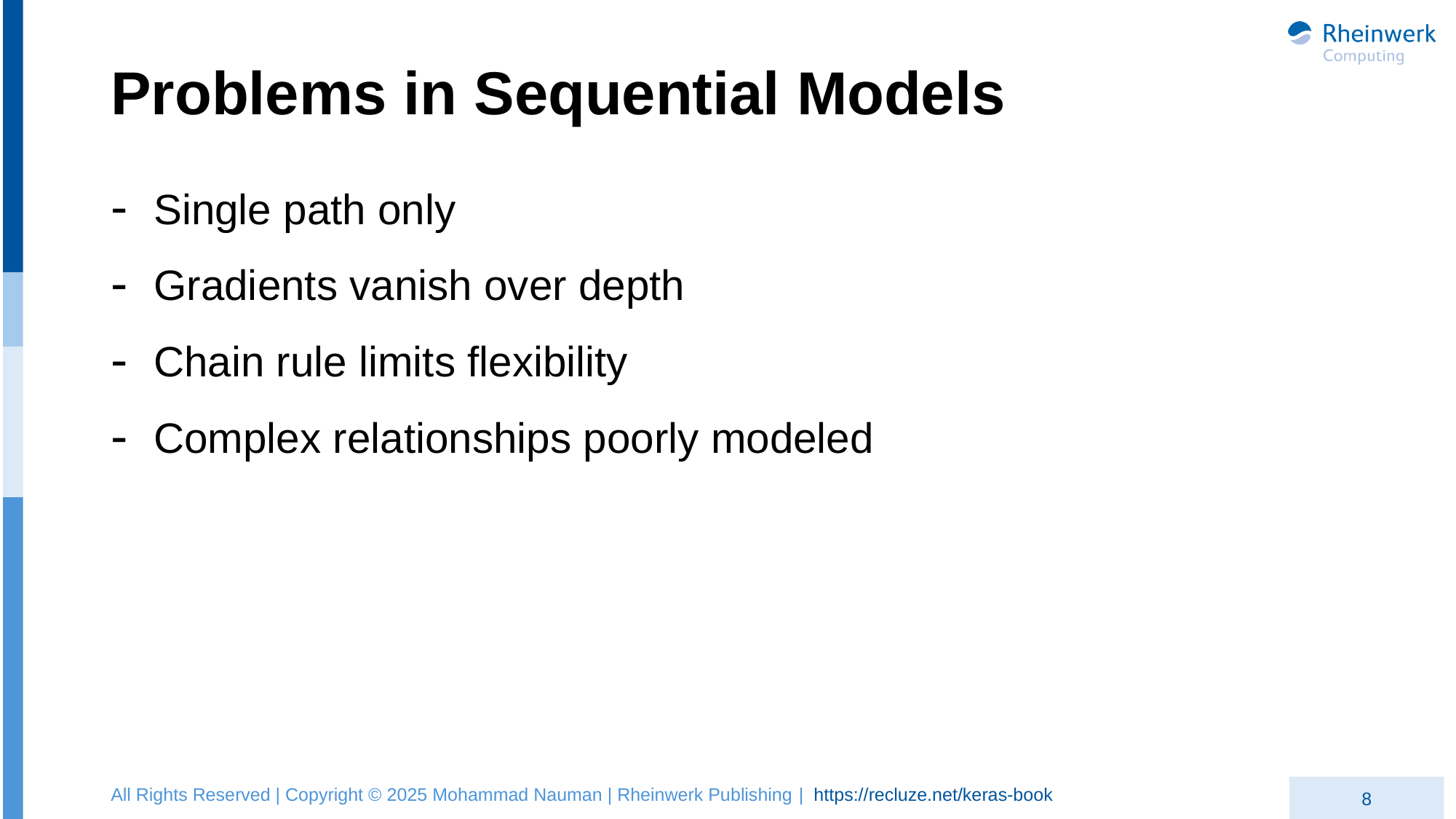

# Problems in Sequential Models
Single path only
Gradients vanish over depth
Chain rule limits flexibility
Complex relationships poorly modeled